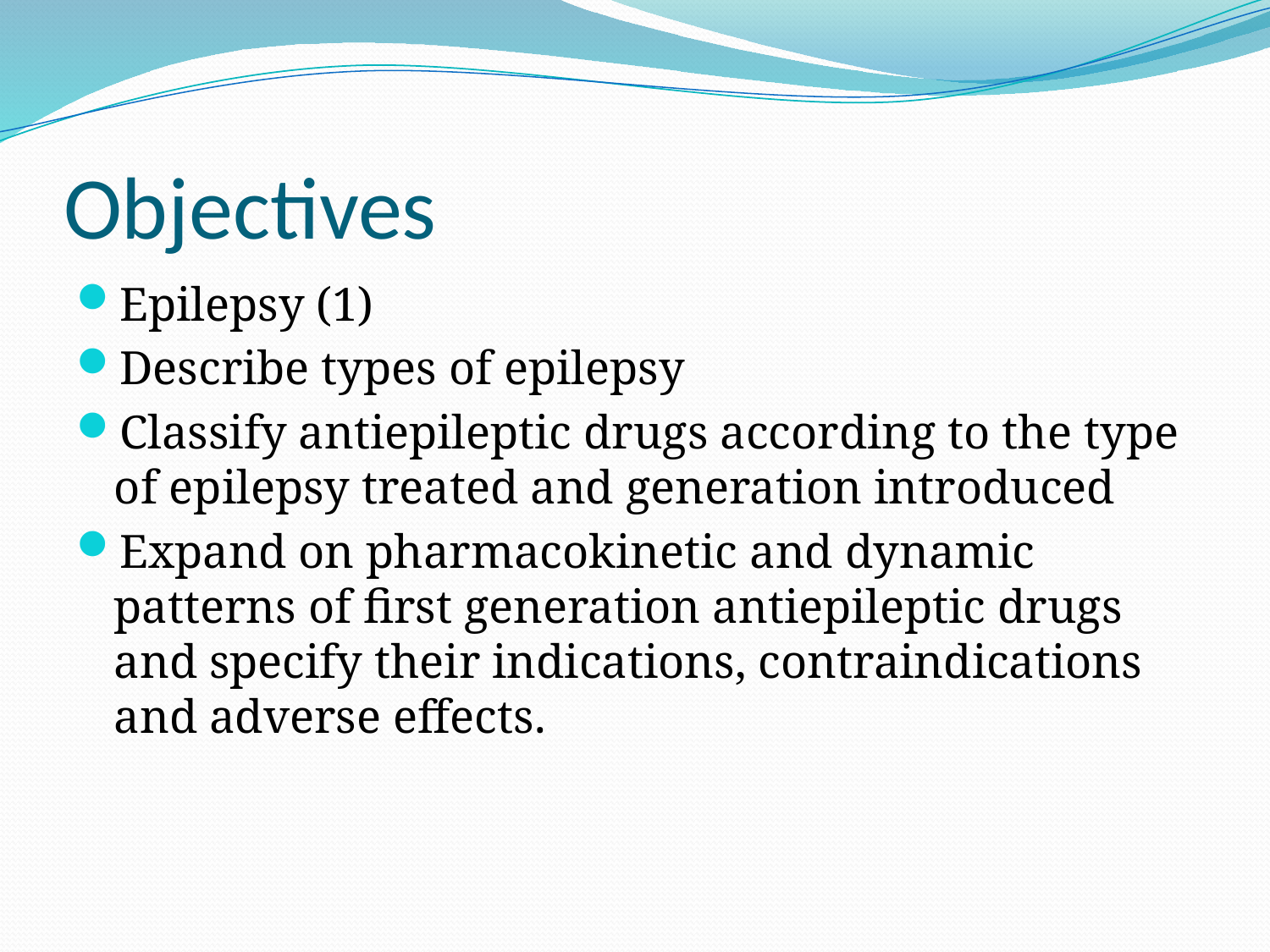

# Objectives
Epilepsy (1)
Describe types of epilepsy
Classify antiepileptic drugs according to the type of epilepsy treated and generation introduced
Expand on pharmacokinetic and dynamic patterns of first generation antiepileptic drugs and specify their indications, contraindications and adverse effects.